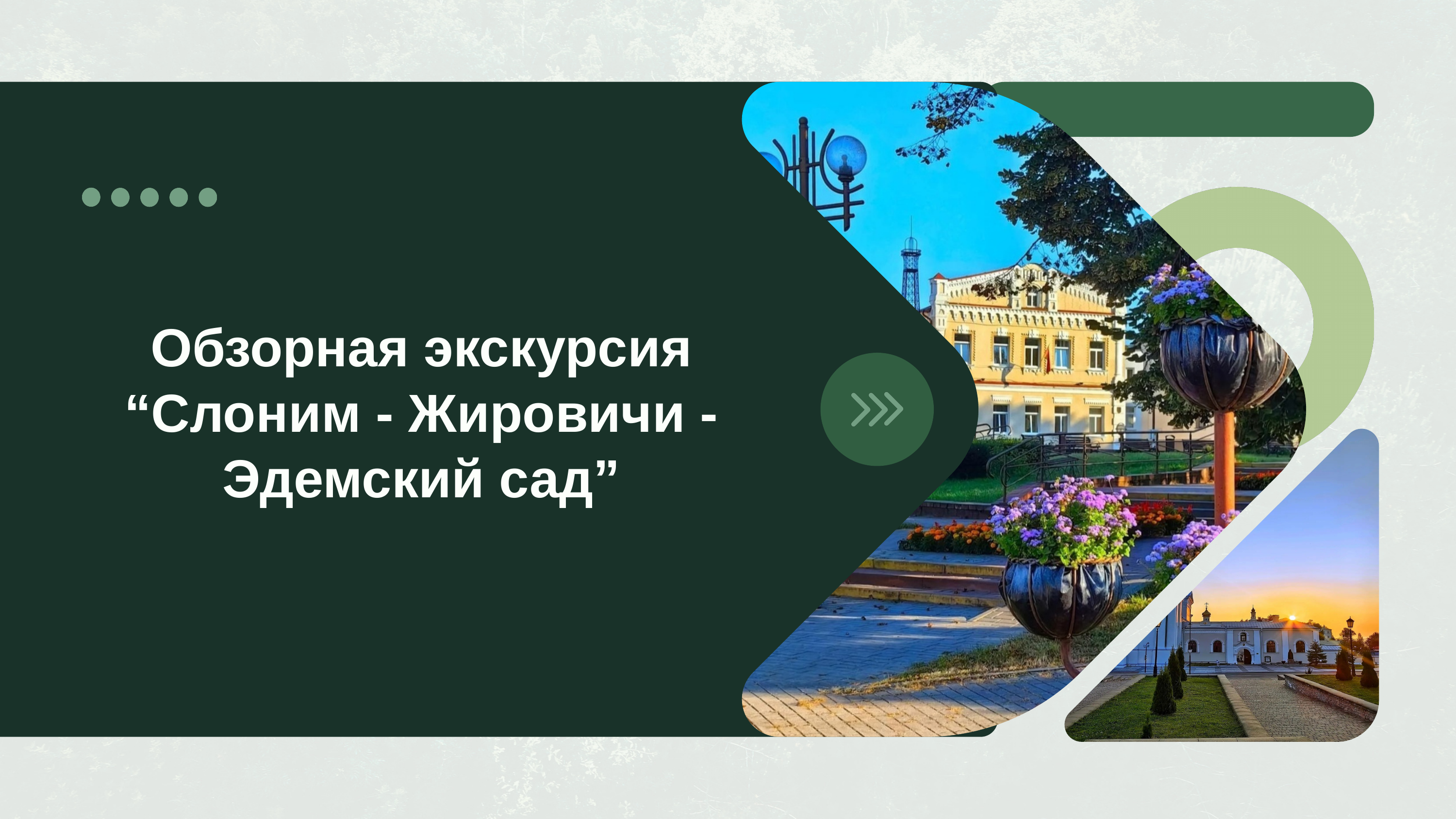

Обзорная экскурсия “Слоним - Жировичи - Эдемский сад”